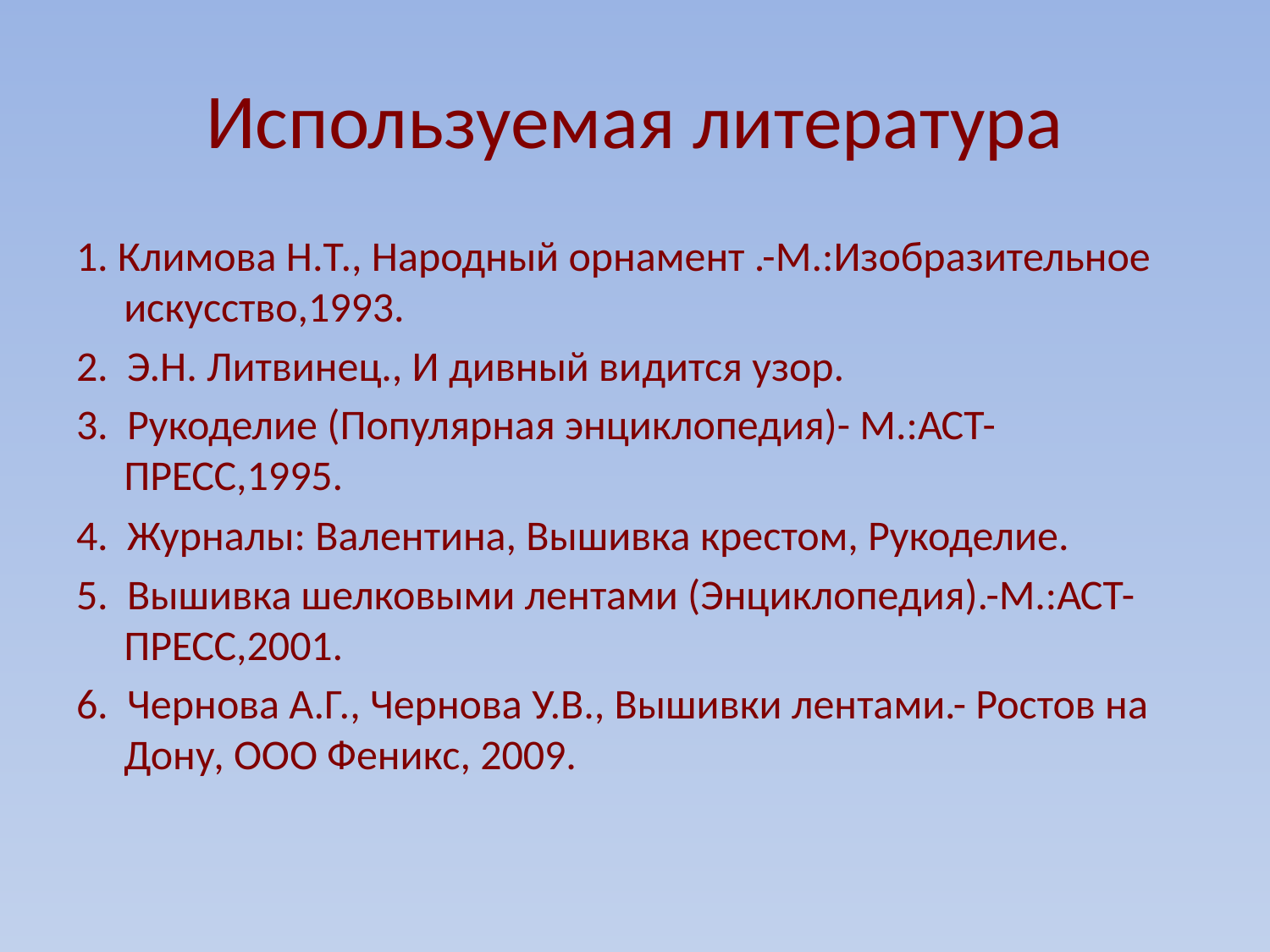

# Используемая литература
1. Климова Н.Т., Народный орнамент .-М.:Изобразительное искусство,1993.
2.  Э.Н. Литвинец., И дивный видится узор.
3.  Рукоделие (Популярная энциклопедия)- М.:АСТ-ПРЕСС,1995.
4.  Журналы: Валентина, Вышивка крестом, Рукоделие.
5.  Вышивка шелковыми лентами (Энциклопедия).-М.:АСТ-ПРЕСС,2001.
6.  Чернова А.Г., Чернова У.В., Вышивки лентами.- Ростов на Дону, ООО Феникс, 2009.